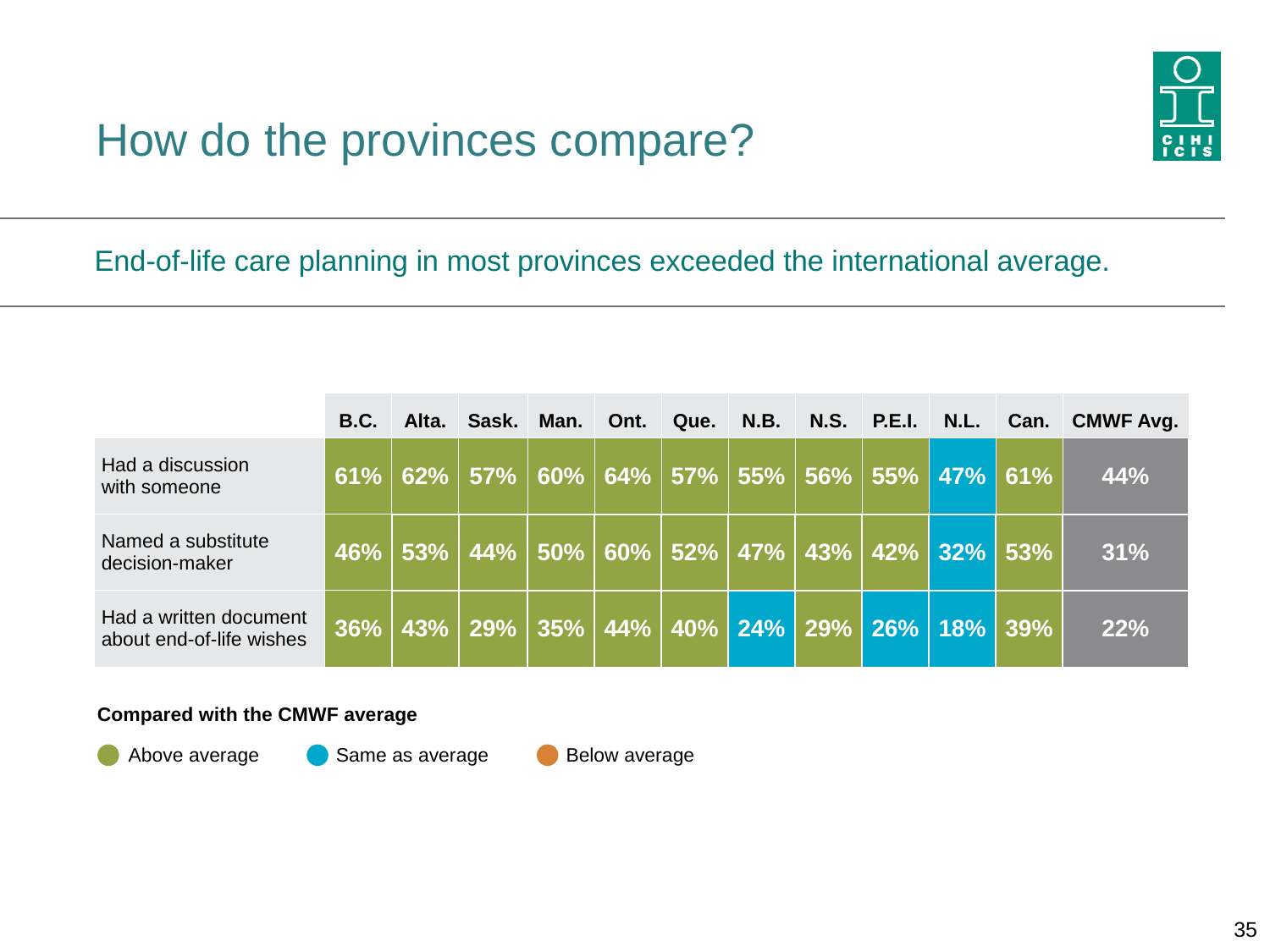

# How do the provinces compare?
End-of-life care planning in most provinces exceeded the international average.
|  | B.C. | Alta. | Sask. | Man. | Ont. | Que. | N.B. | N.S. | P.E.I. | N.L. | Can. | CMWF Avg. |
| --- | --- | --- | --- | --- | --- | --- | --- | --- | --- | --- | --- | --- |
| Had a discussion with someone | 61% | 62% | 57% | 60% | 64% | 57% | 55% | 56% | 55% | 47% | 61% | 44% |
| Named a substitute decision-maker | 46% | 53% | 44% | 50% | 60% | 52% | 47% | 43% | 42% | 32% | 53% | 31% |
| Had a written document about end-of-life wishes | 36% | 43% | 29% | 35% | 44% | 40% | 24% | 29% | 26% | 18% | 39% | 22% |
Compared with the CMWF average
Above average

Same as average

Below average

35